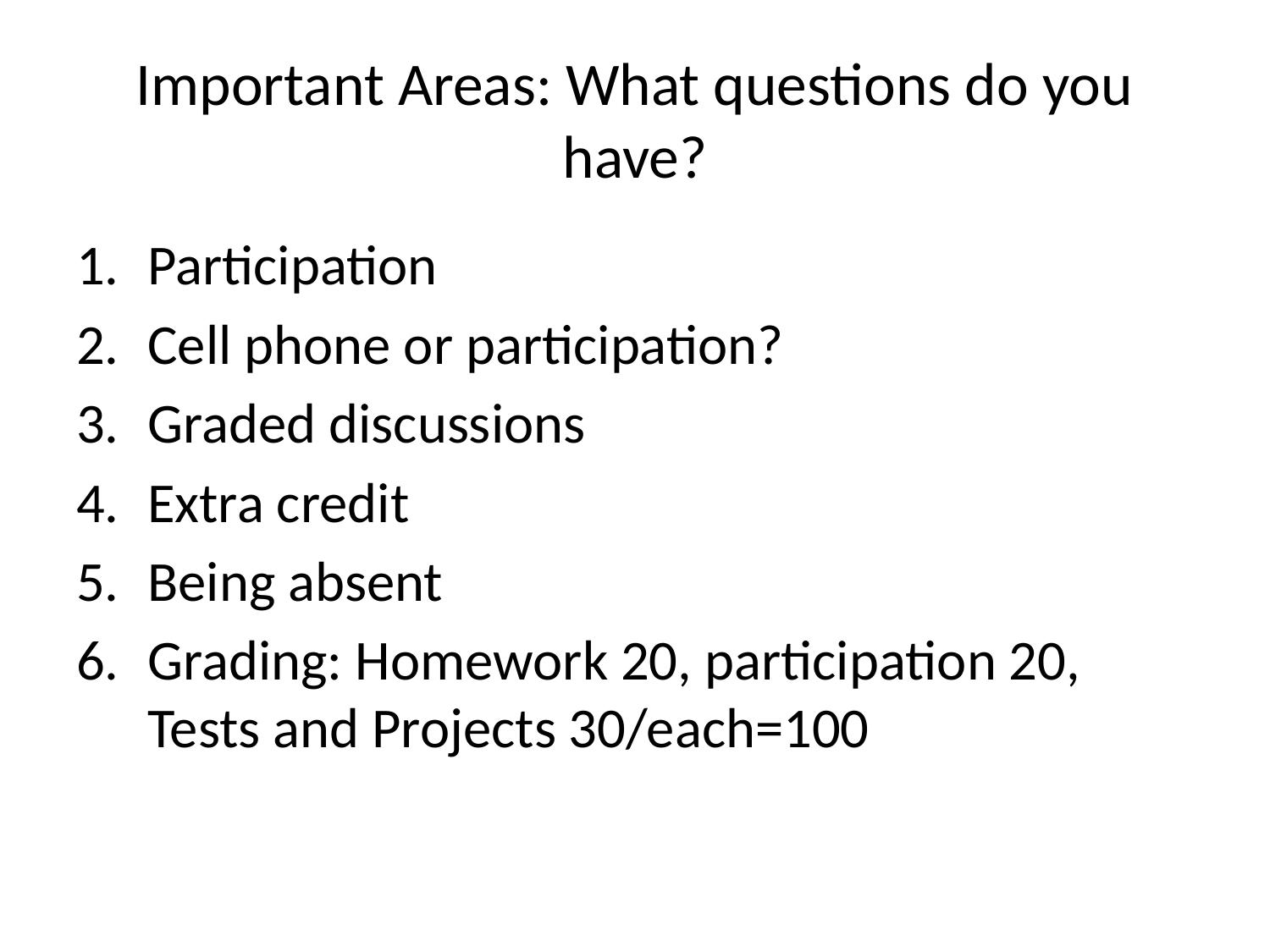

# Important Areas: What questions do you have?
Participation
Cell phone or participation?
Graded discussions
Extra credit
Being absent
Grading: Homework 20, participation 20, Tests and Projects 30/each=100